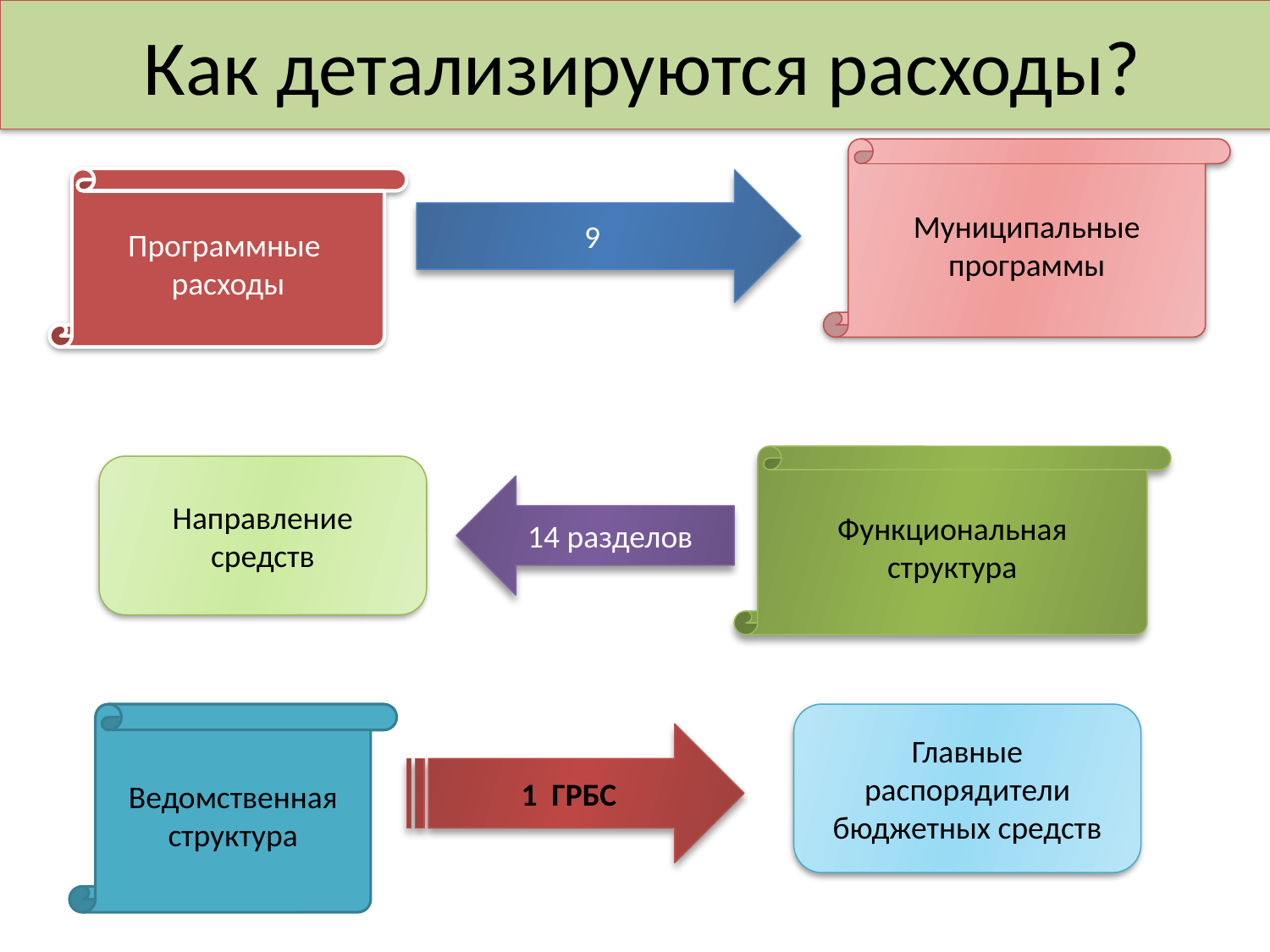

### Chart

| Category |
|---|
# Как детализируются расходы?
Муниципальные
программы
Программные  расходы
9
Функциональная структура
Направление средств
14 разделов
Ведомственная структура
Главные распорядители бюджетных средств
1  ГРБС